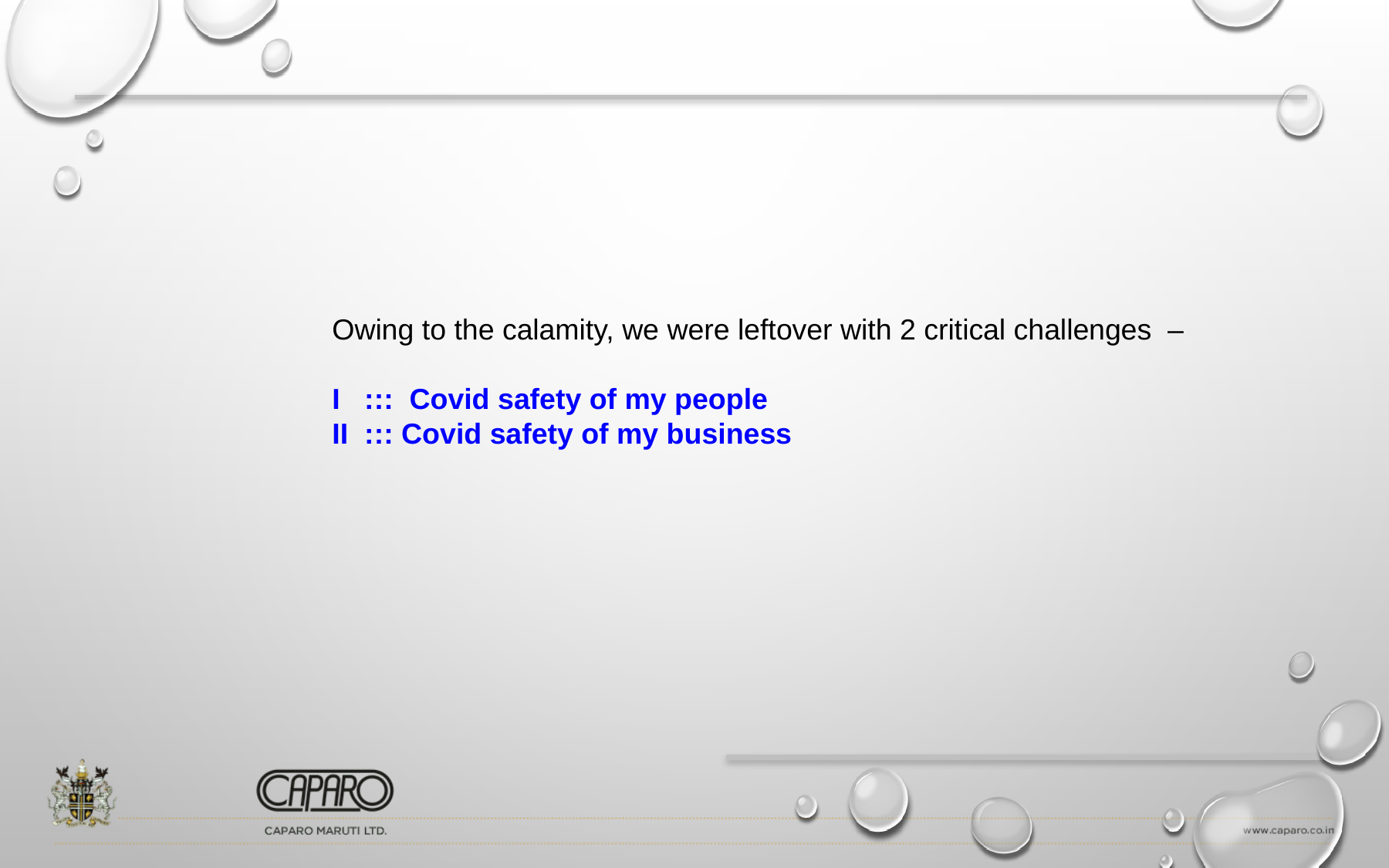

Owing to the calamity, we were leftover with 2 critical challenges  –

I   :::  Covid safety of my people
II  ::: Covid safety of my business